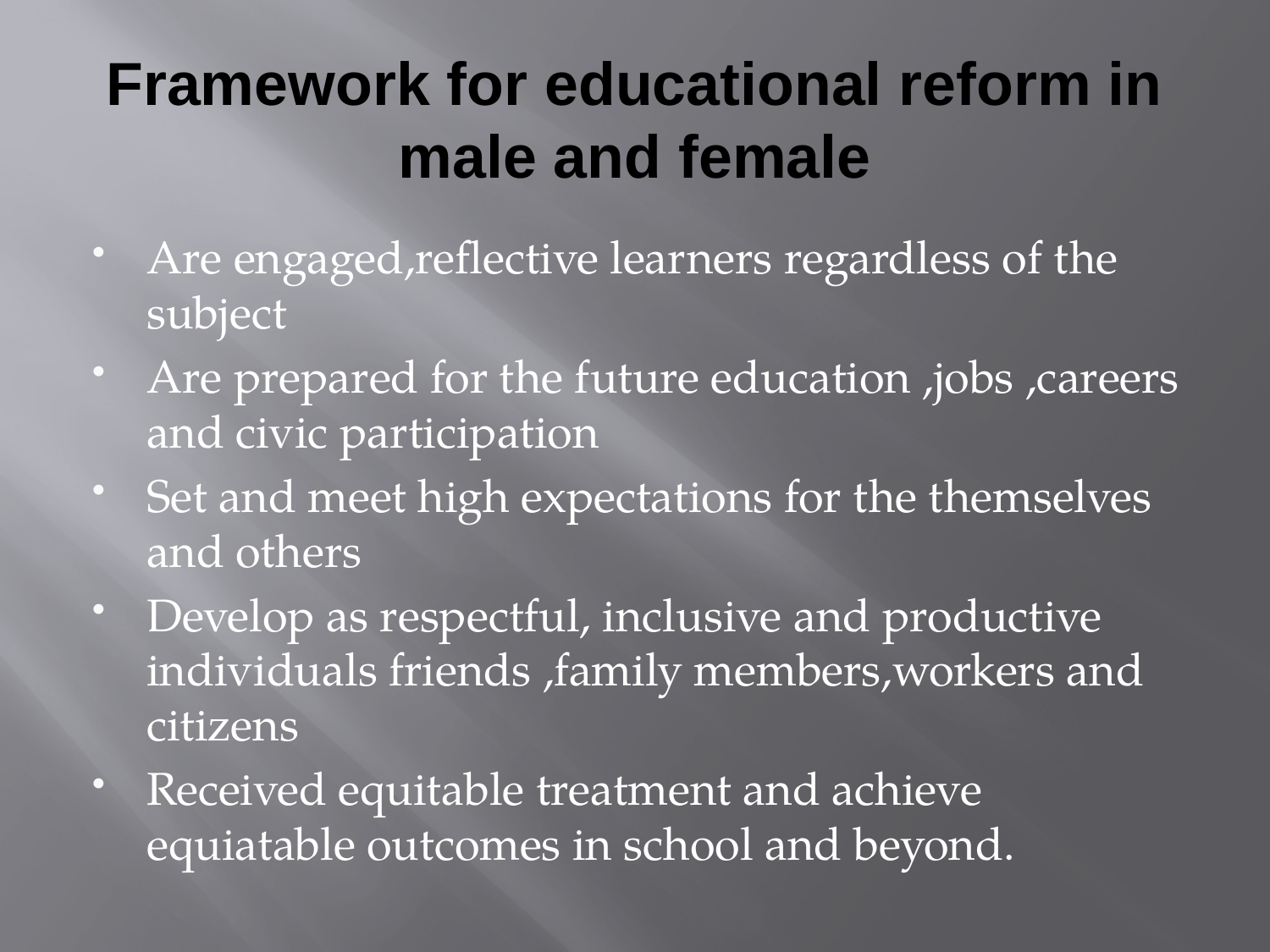

# Framework for educational reform in male and female
Are engaged,reflective learners regardless of the subject
Are prepared for the future education ,jobs ,careers and civic participation
Set and meet high expectations for the themselves and others
Develop as respectful, inclusive and productive individuals friends ,family members,workers and citizens
Received equitable treatment and achieve equiatable outcomes in school and beyond.